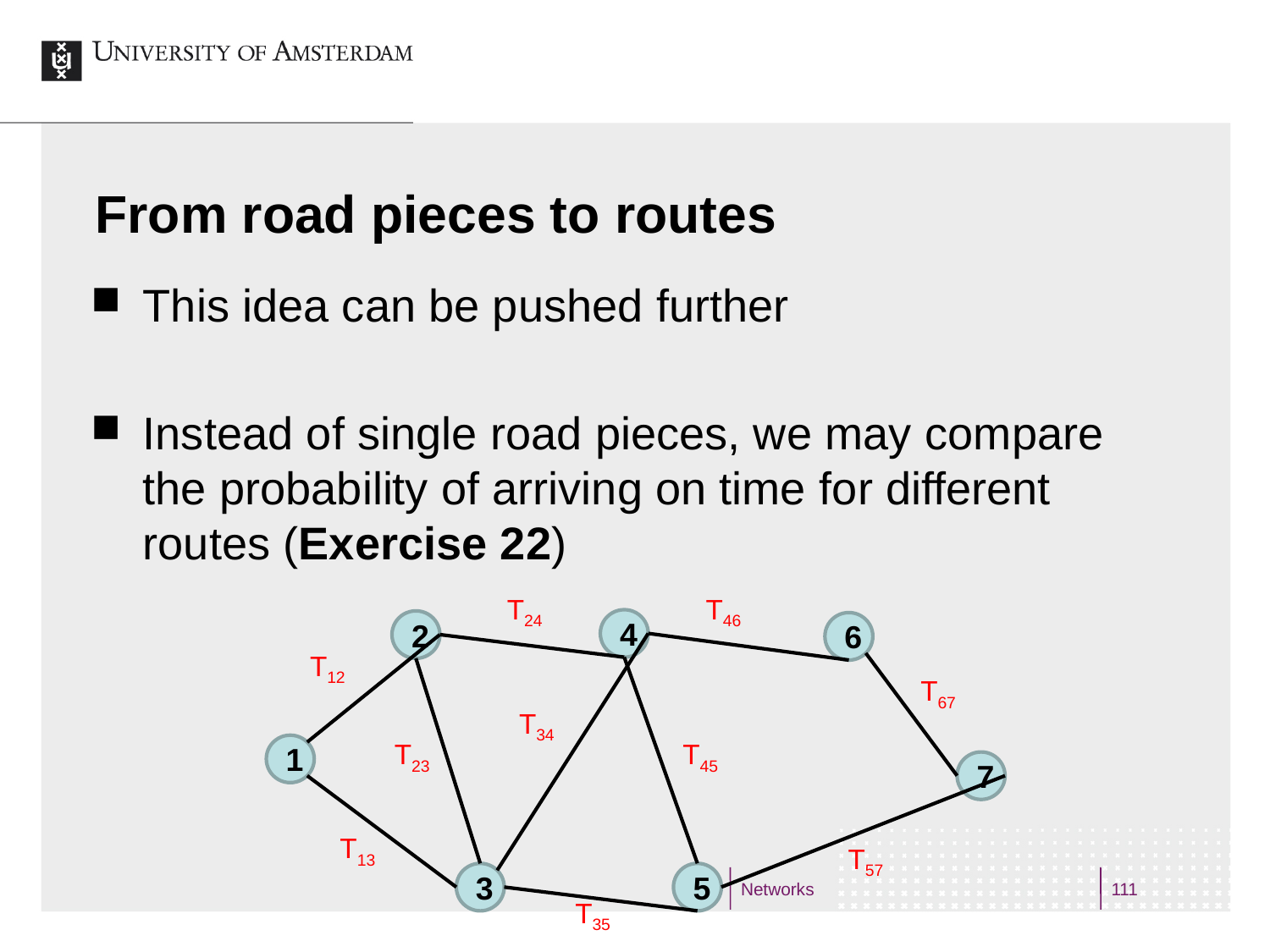

# From road pieces to routes
This idea can be pushed further

Instead of single road pieces, we may compare the probability of arriving on time for different routes (Exercise 22)
T24
T46
4
2
6
T12
T67
T34
T23
T45
1
7
T13
T57
3
5
Networks
111
T35